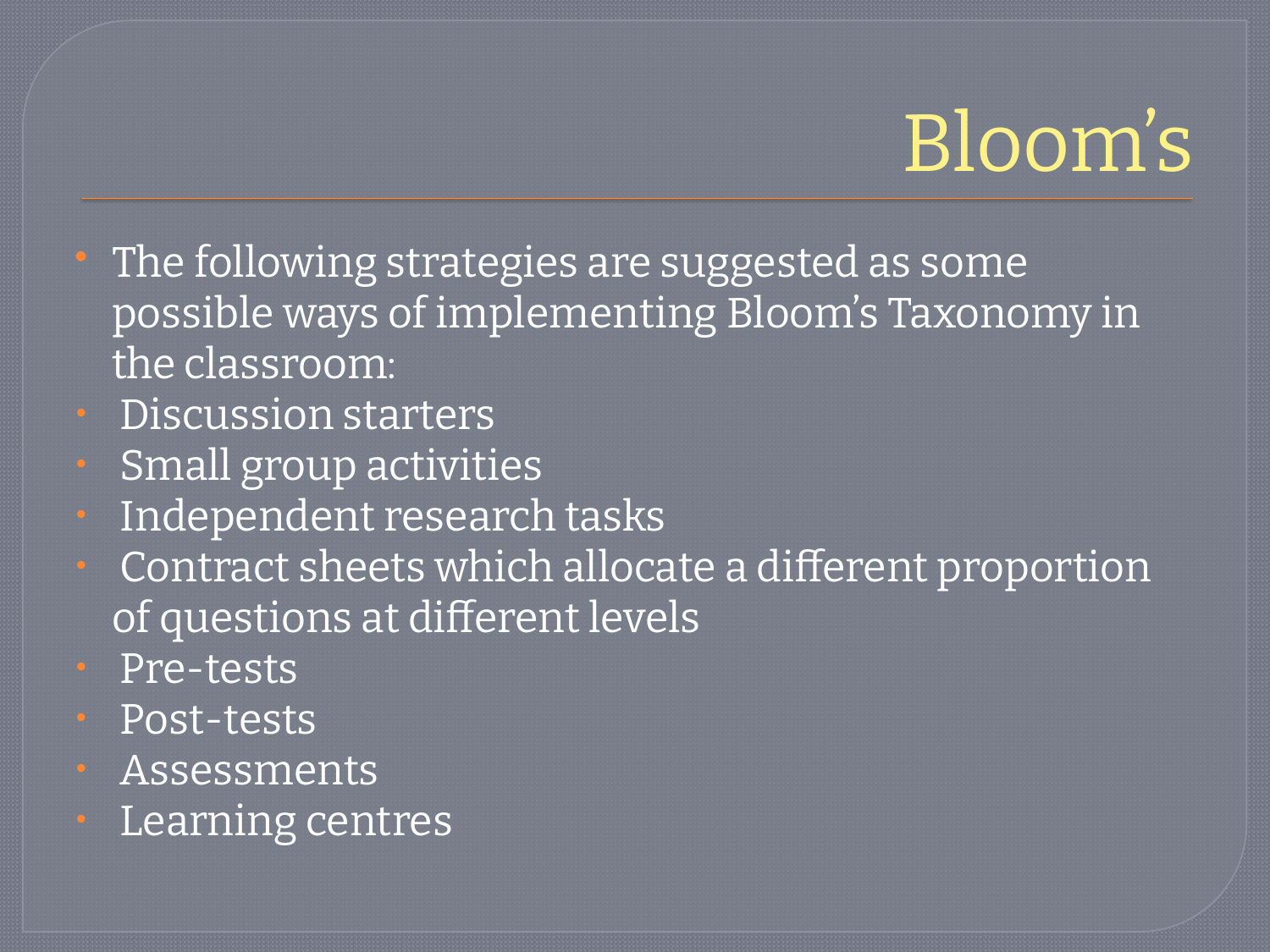

# Bloom’s
The following strategies are suggested as some possible ways of implementing Bloom’s Taxonomy in the classroom:
 Discussion starters
 Small group activities
 Independent research tasks
 Contract sheets which allocate a different proportion of questions at different levels
 Pre-tests
 Post-tests
 Assessments
 Learning centres